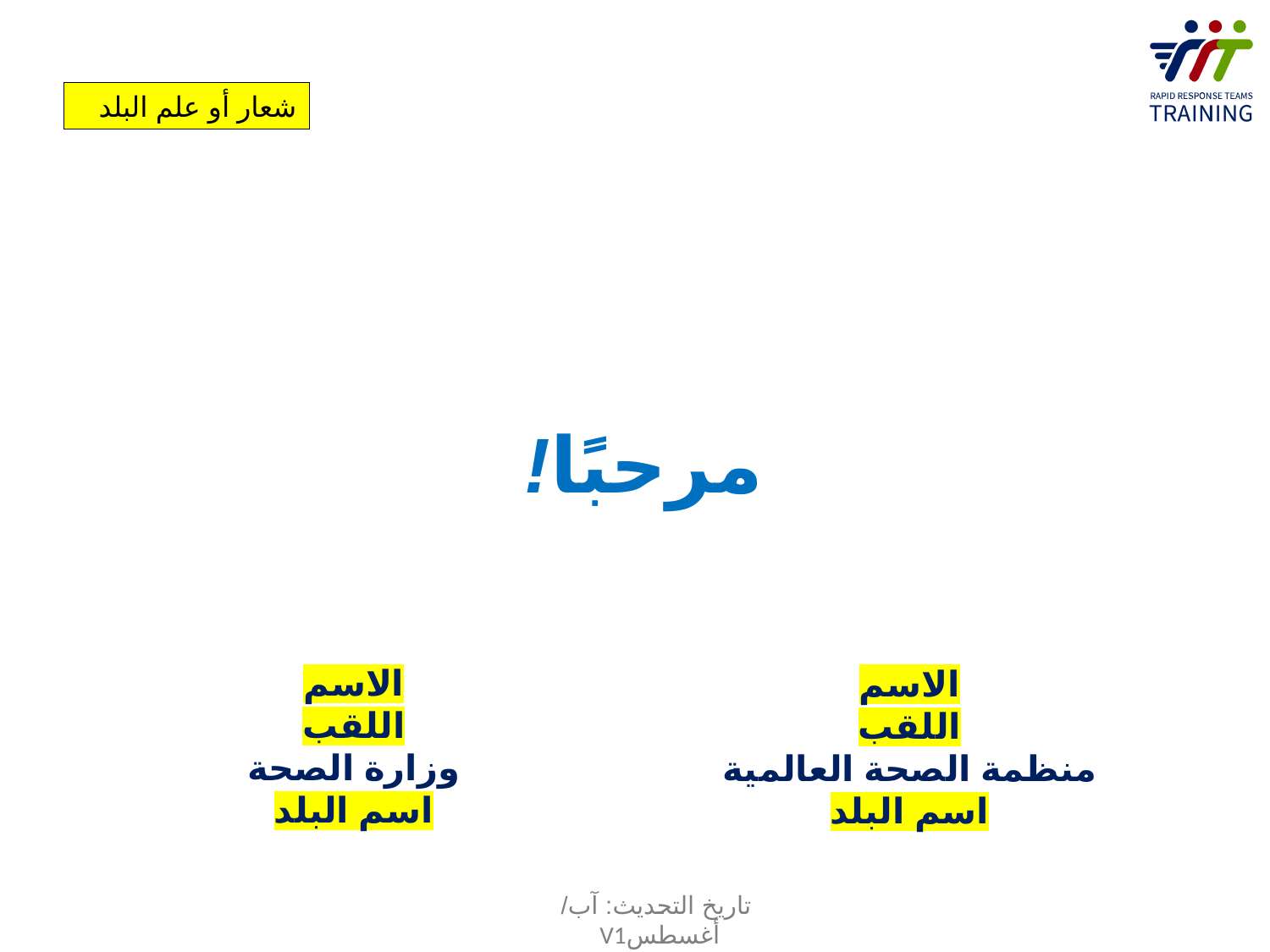

شعار أو علم البلد
مرحبًا!
# الاسم اللقب وزارة الصحة اسم البلد
الاسم
اللقب
منظمة الصحة العالمية
اسم البلد
‫تاريخ التحديث:‬ آب/ أغسطسV1